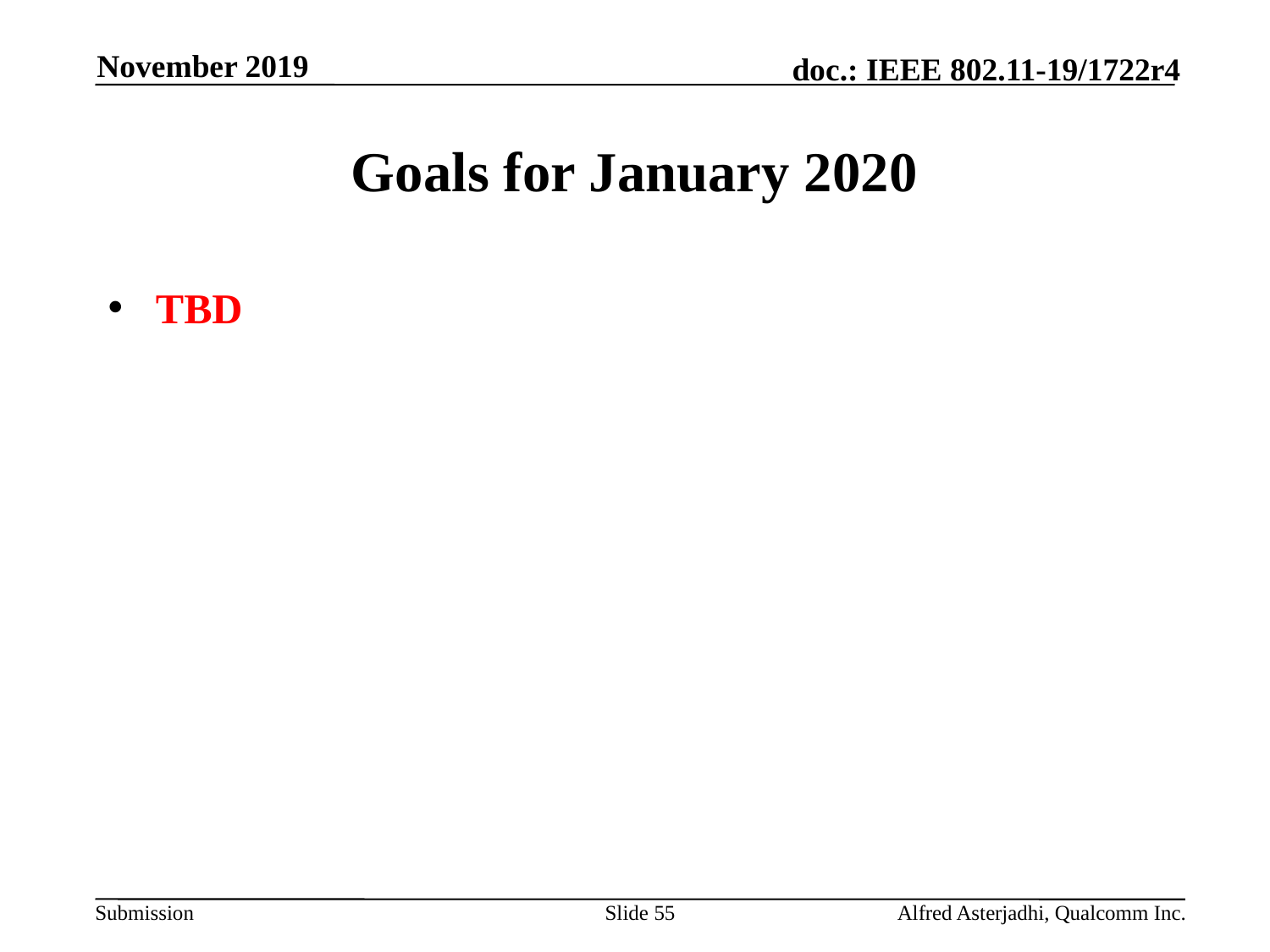

November 2019
# Goals for January 2020
TBD
Slide 55
Alfred Asterjadhi, Qualcomm Inc.